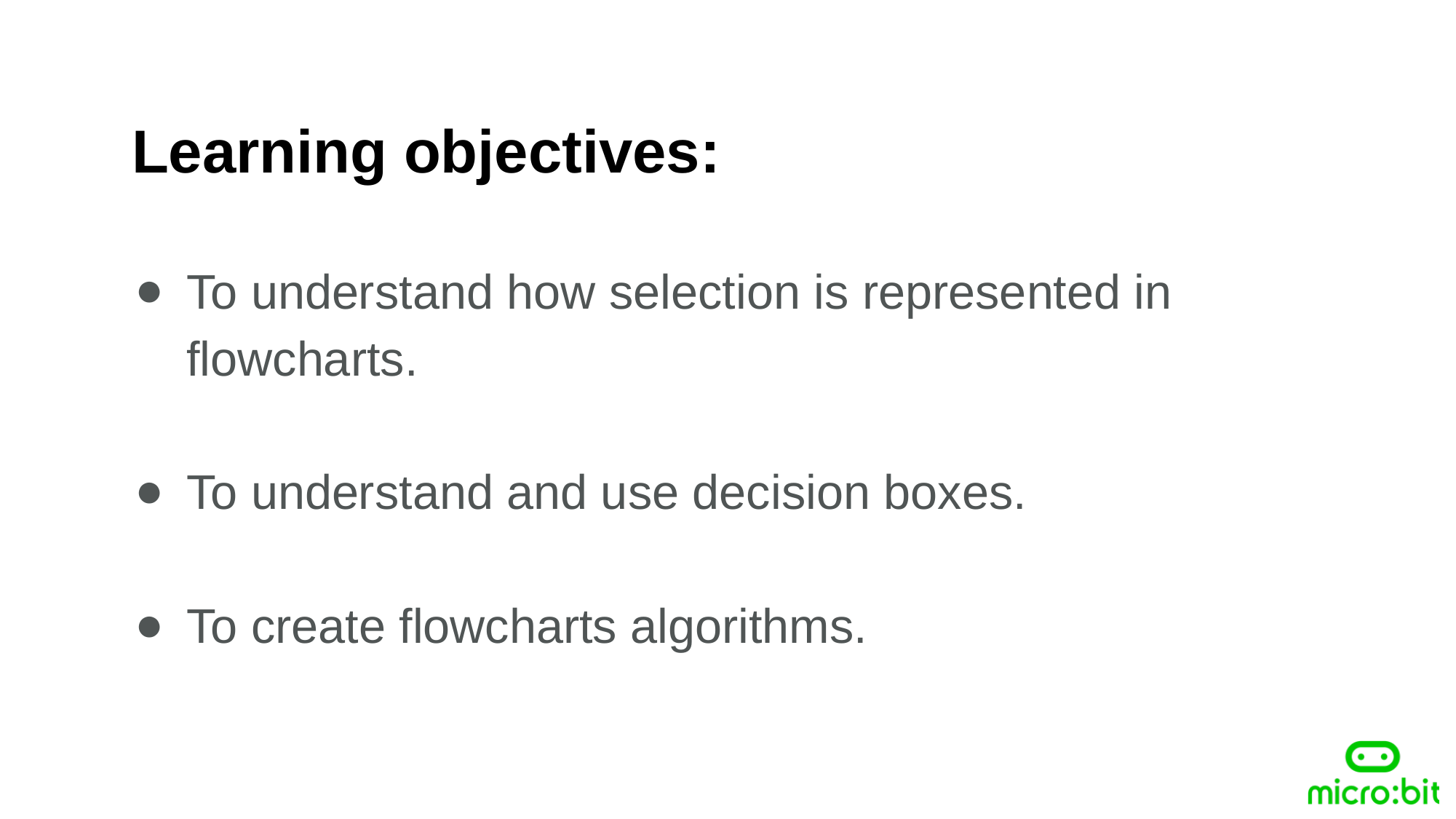

Learning objectives:

To understand how selection is represented in flowcharts.

To understand and use decision boxes.

To create flowcharts algorithms.